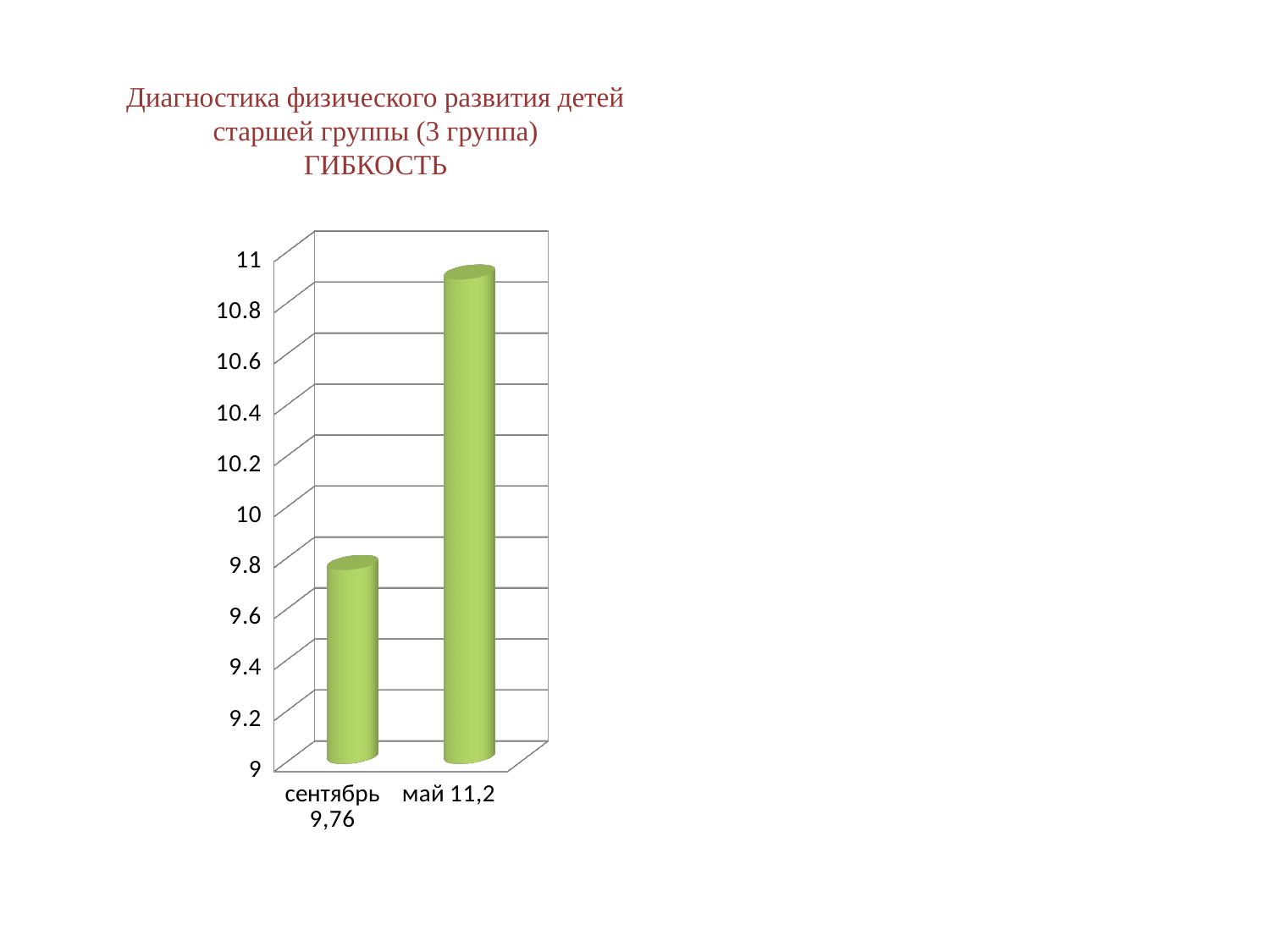

# Диагностика физического развития детей старшей группы (3 группа) ГИБКОСТЬ

[unsupported chart]